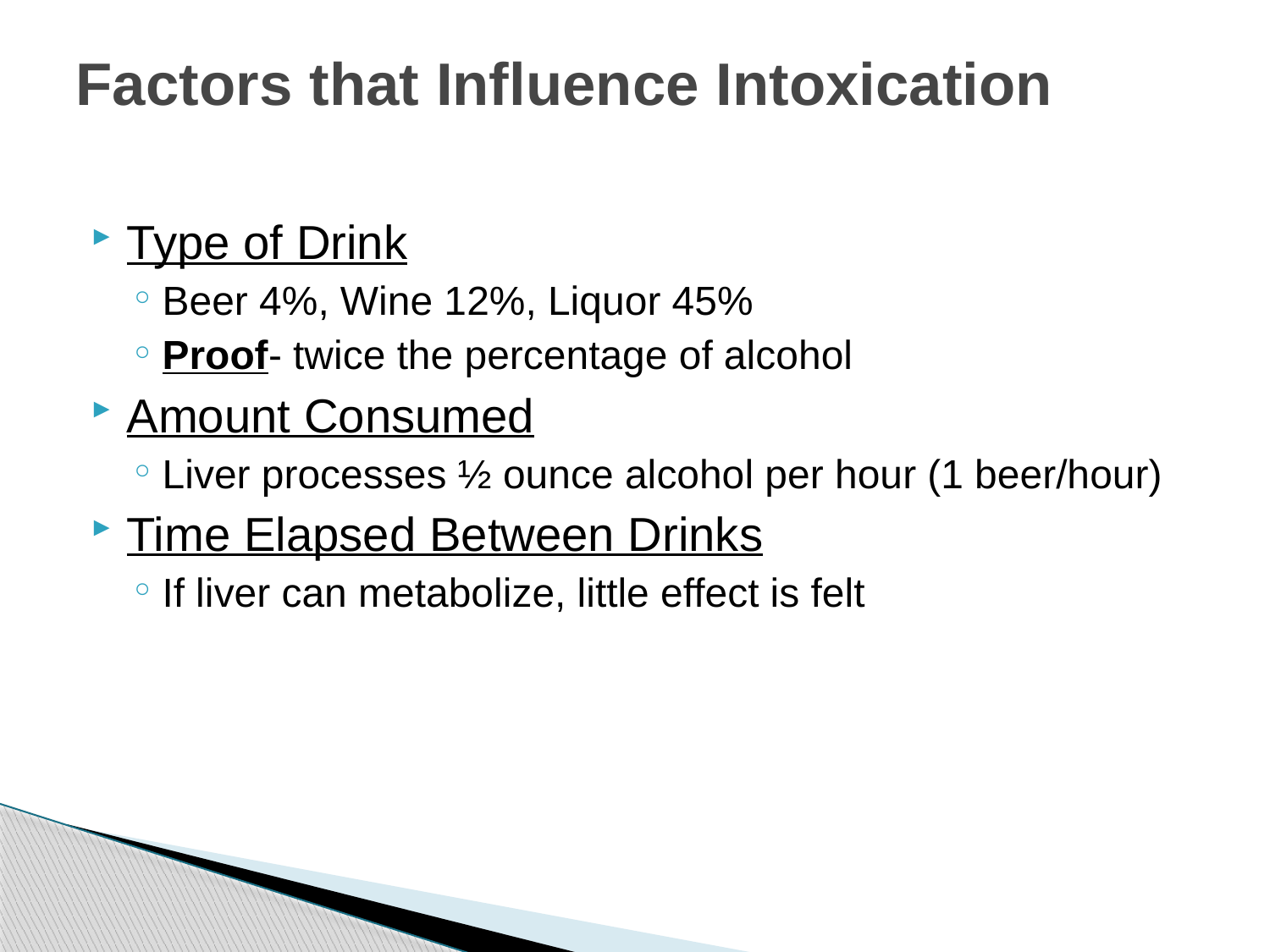

# Factors that Influence Intoxication
Type of Drink
Beer 4%, Wine 12%, Liquor 45%
Proof- twice the percentage of alcohol
Amount Consumed
Liver processes ½ ounce alcohol per hour (1 beer/hour)
Time Elapsed Between Drinks
If liver can metabolize, little effect is felt